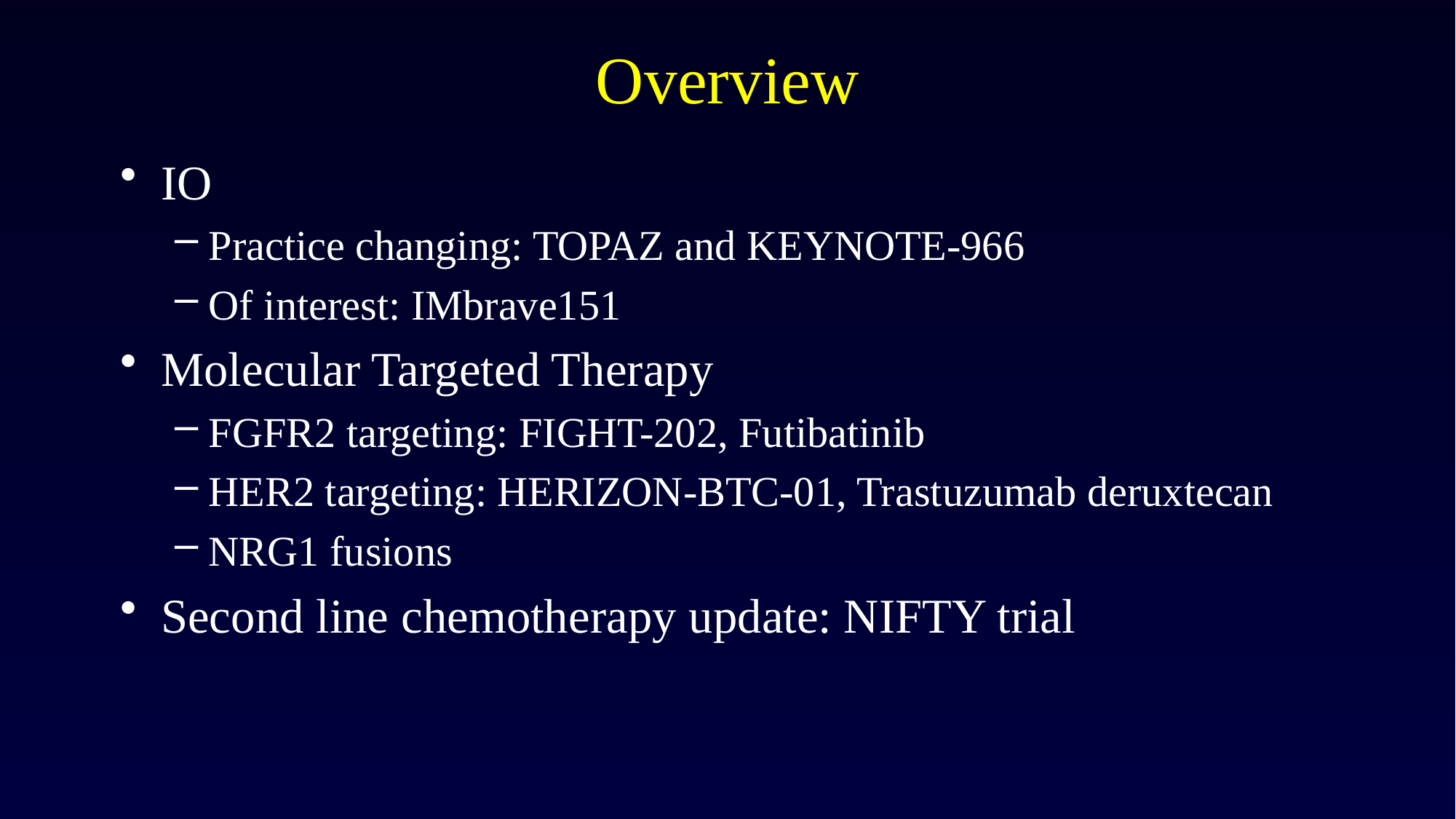

# Overview
IO
Practice changing: TOPAZ and KEYNOTE-966
Of interest: IMbrave151
Molecular Targeted Therapy
FGFR2 targeting: FIGHT-202, Futibatinib
HER2 targeting: HERIZON-BTC-01, Trastuzumab deruxtecan
NRG1 fusions
Second line chemotherapy update: NIFTY trial